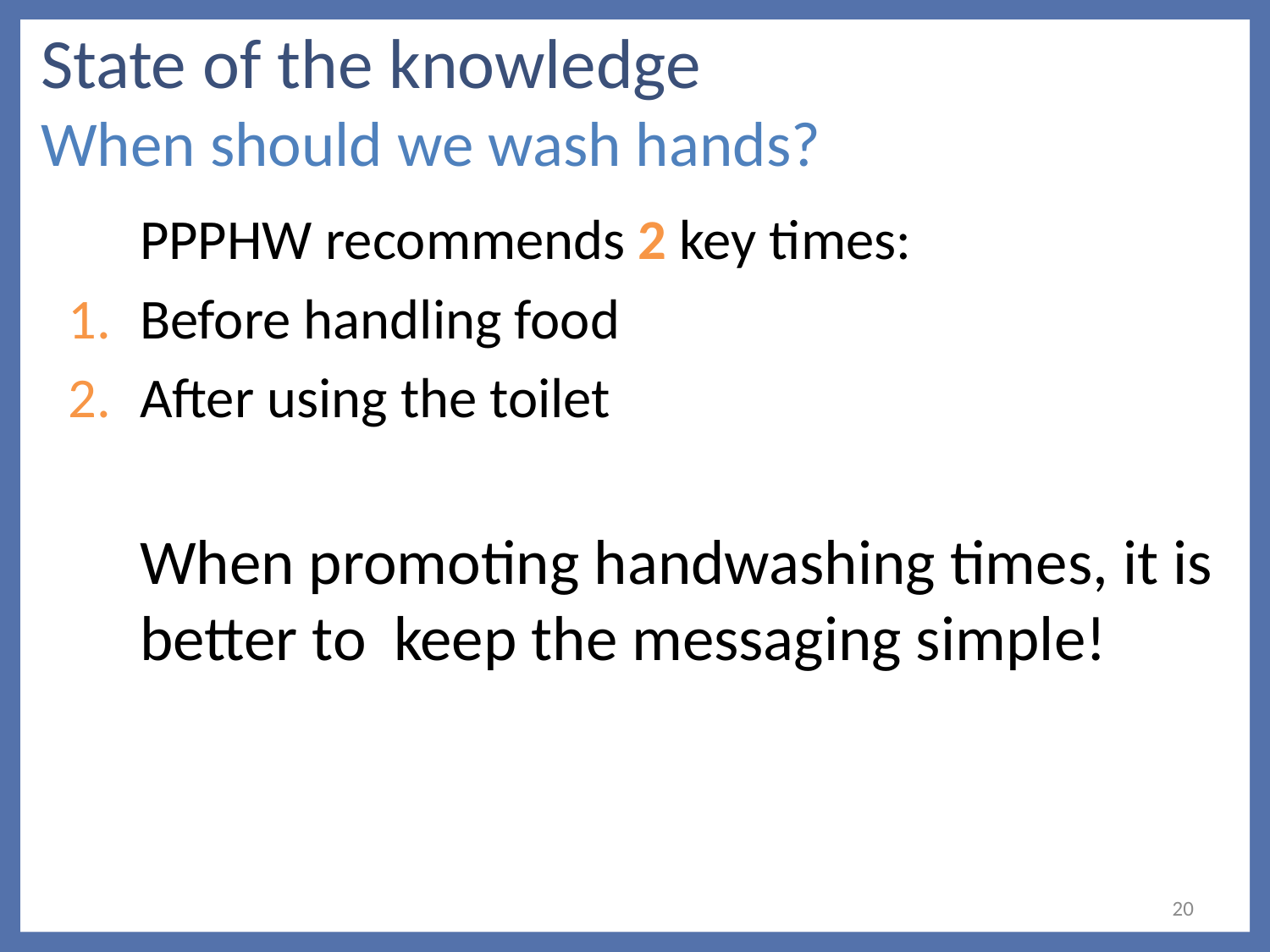

# State of the knowledge When should we wash hands?
	PPPHW recommends 2 key times:
Before handling food
After using the toilet

	When promoting handwashing times, it is 	better to 	keep the messaging simple!

20